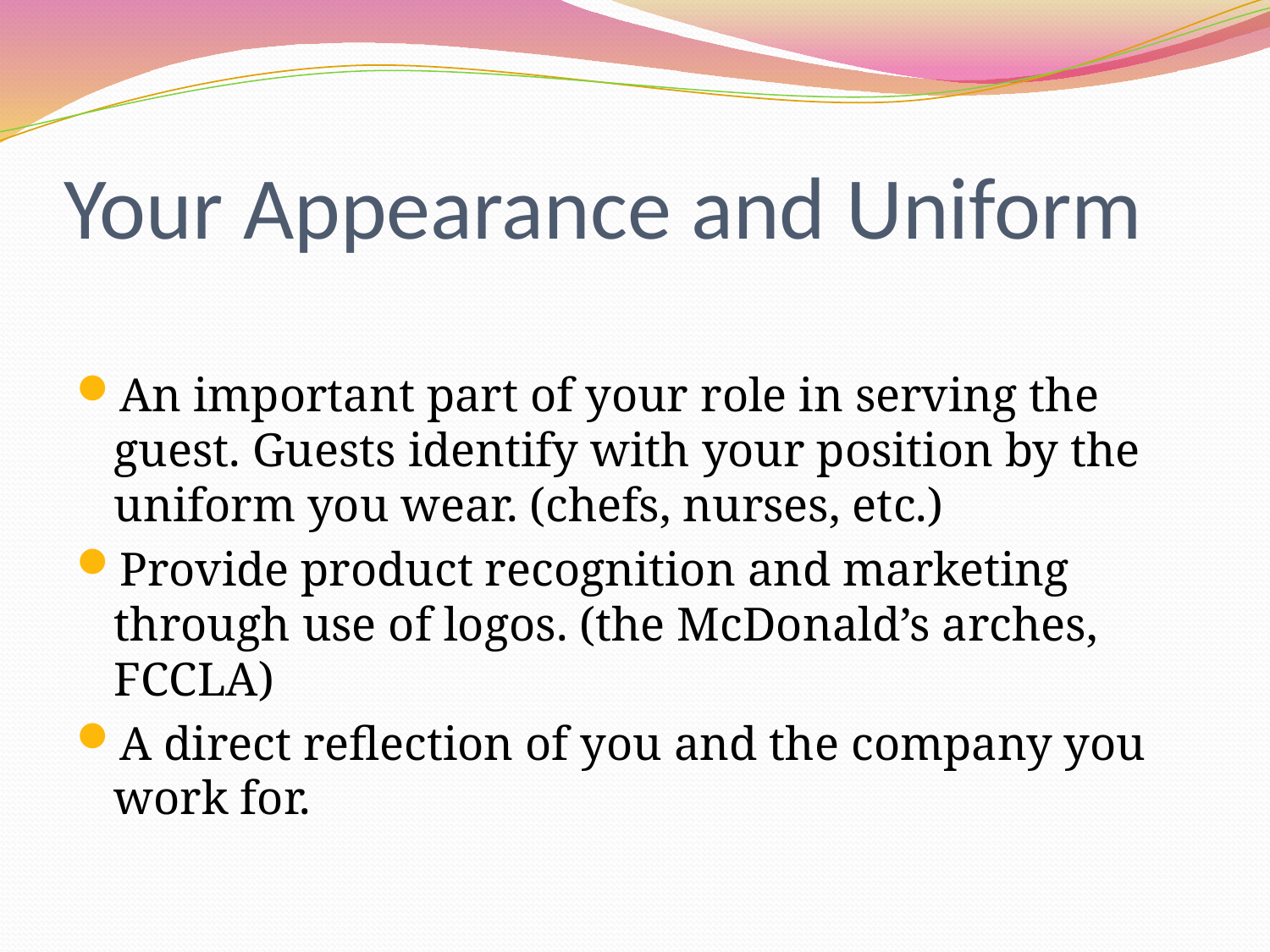

# Your Appearance and Uniform
An important part of your role in serving the guest. Guests identify with your position by the uniform you wear. (chefs, nurses, etc.)
Provide product recognition and marketing through use of logos. (the McDonald’s arches, FCCLA)
A direct reflection of you and the company you work for.